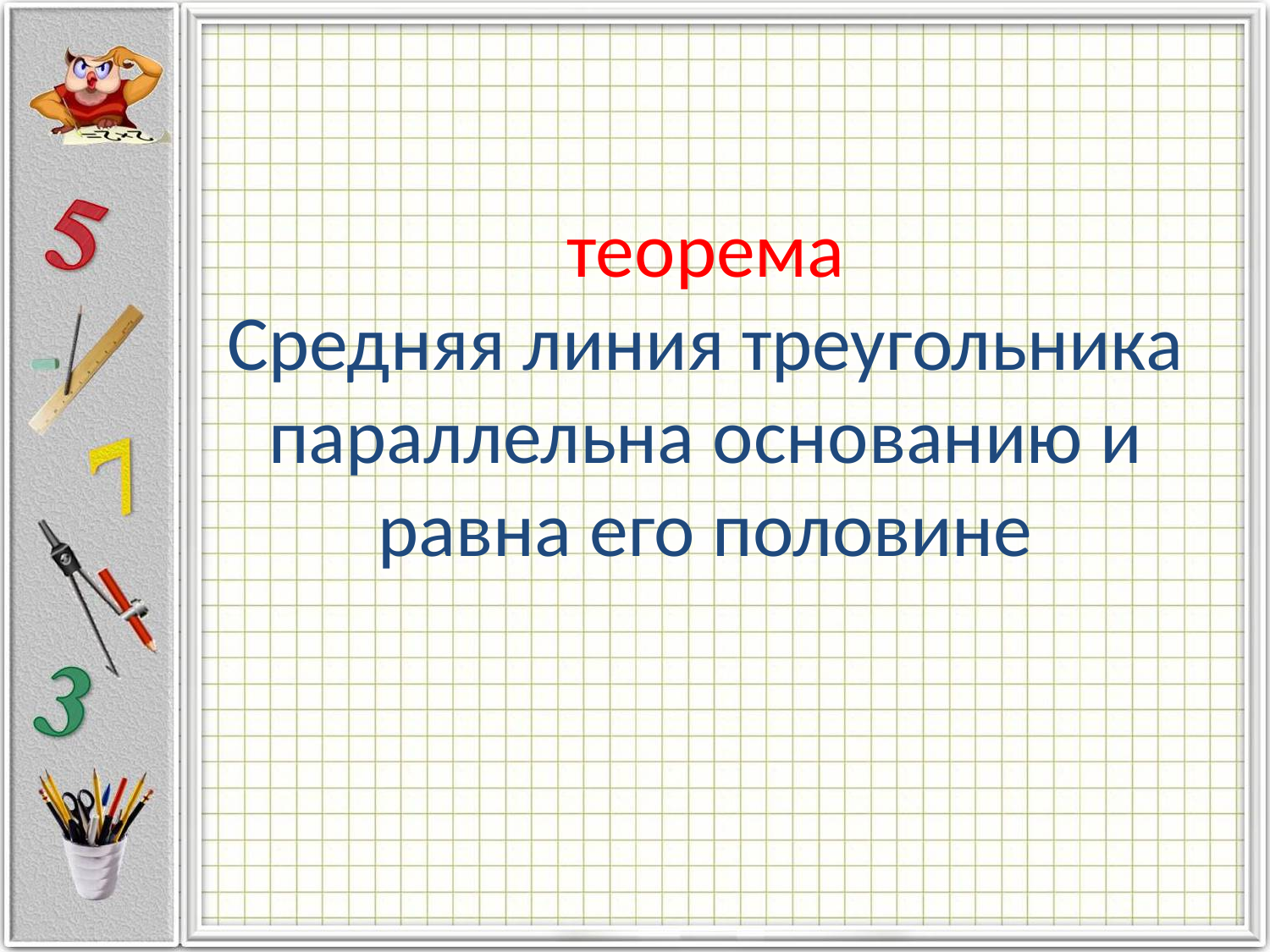

# теорема Средняя линия треугольника параллельна основанию и равна его половине